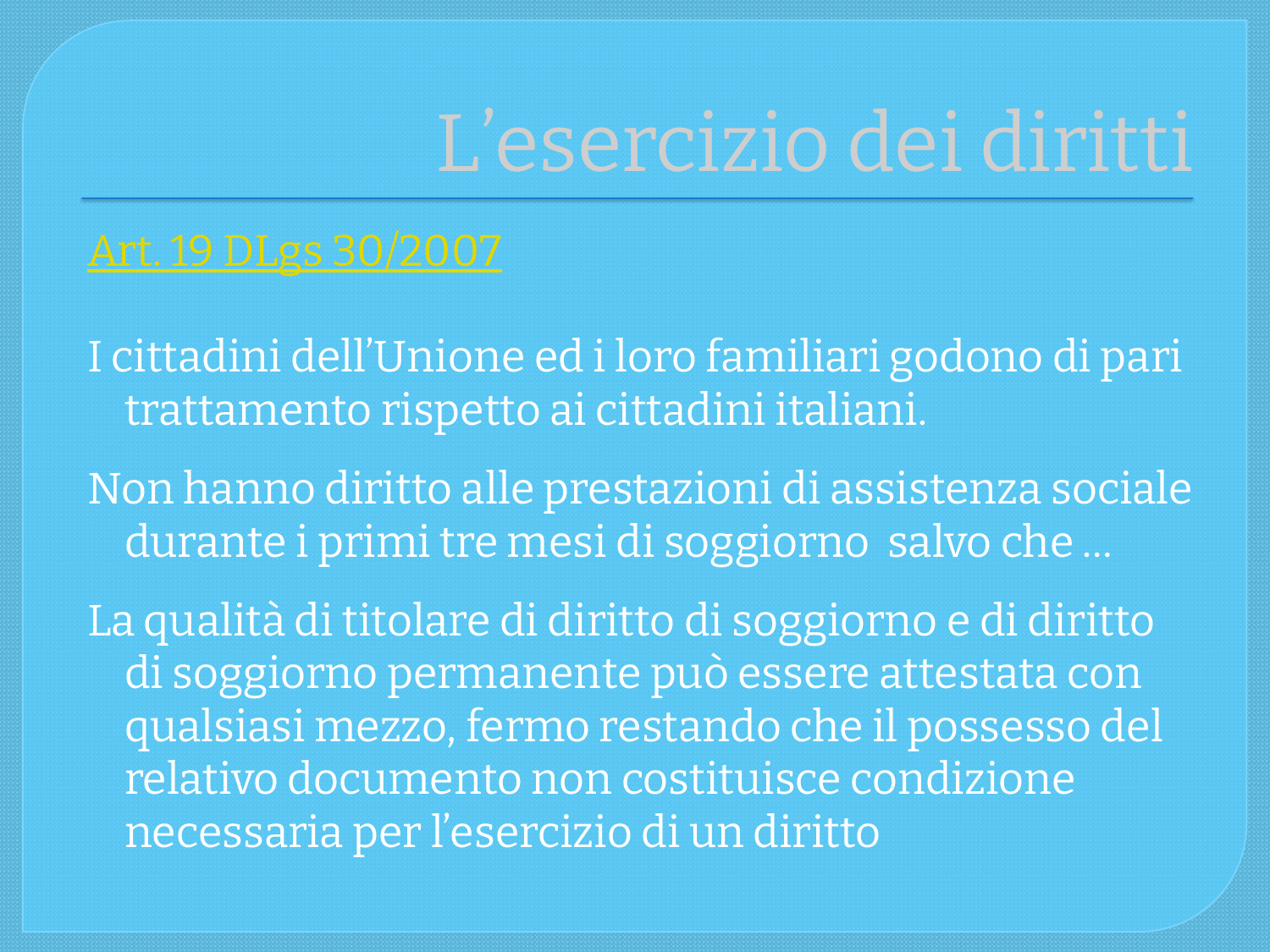

# L’esercizio dei diritti
Art. 19 DLgs 30/2007

I cittadini dell’Unione ed i loro familiari godono di pari trattamento rispetto ai cittadini italiani.

Non hanno diritto alle prestazioni di assistenza sociale durante i primi tre mesi di soggiorno  salvo che …

La qualità di titolare di diritto di soggiorno e di diritto di soggiorno permanente può essere attestata con qualsiasi mezzo, fermo restando che il possesso del relativo documento non costituisce condizione necessaria per l’esercizio di un diritto